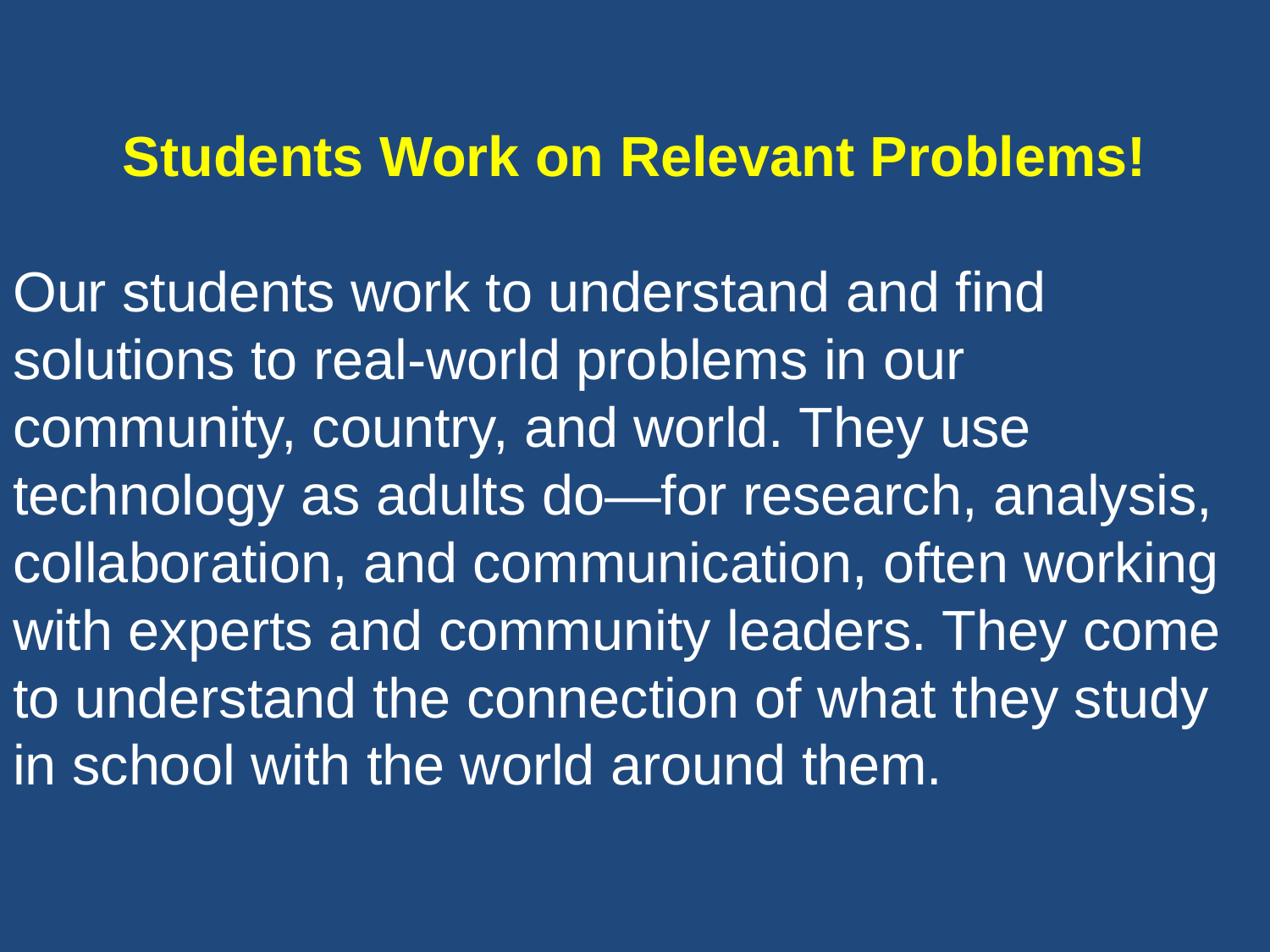

Students Work on Relevant Problems!

Our students work to understand and find solutions to real-world problems in our community, country, and world. They use technology as adults do—for research, analysis, collaboration, and communication, often working with experts and community leaders. They come to understand the connection of what they study in school with the world around them.